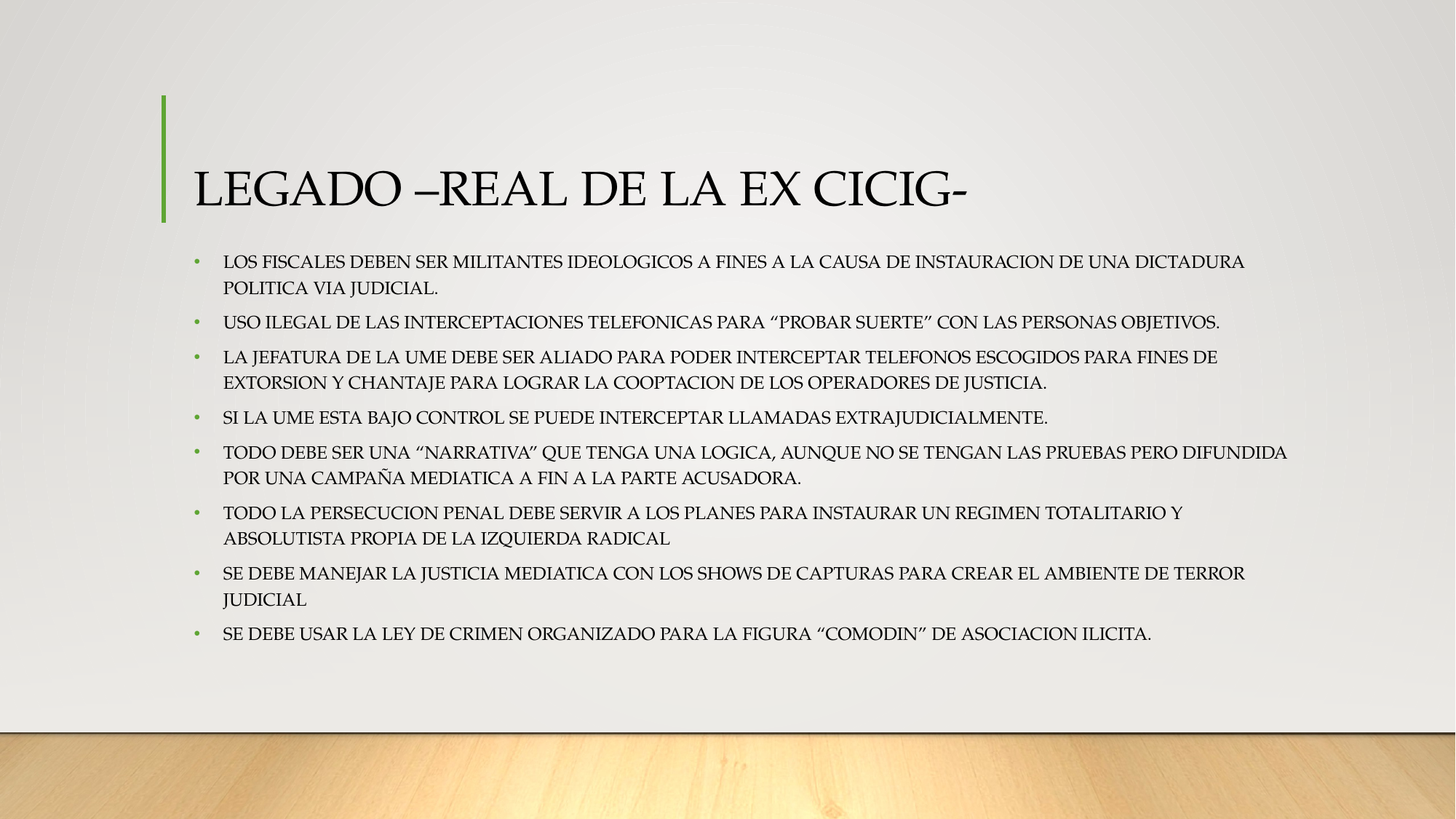

# LEGADO –REAL DE LA EX CICIG-
LOS FISCALES DEBEN SER MILITANTES IDEOLOGICOS A FINES A LA CAUSA DE INSTAURACION DE UNA DICTADURA  POLITICA VIA JUDICIAL.
USO ILEGAL DE LAS INTERCEPTACIONES TELEFONICAS PARA “PROBAR SUERTE” CON LAS PERSONAS OBJETIVOS.
LA JEFATURA DE LA UME DEBE SER ALIADO PARA PODER INTERCEPTAR TELEFONOS ESCOGIDOS PARA FINES DE EXTORSION Y CHANTAJE PARA LOGRAR LA COOPTACION DE LOS OPERADORES DE JUSTICIA.
SI LA UME ESTA BAJO CONTROL SE PUEDE INTERCEPTAR LLAMADAS EXTRAJUDICIALMENTE.
TODO DEBE SER UNA “NARRATIVA” QUE TENGA UNA LOGICA, AUNQUE NO SE TENGAN LAS PRUEBAS PERO DIFUNDIDA POR UNA CAMPAÑA MEDIATICA A FIN A LA PARTE ACUSADORA.
TODO LA PERSECUCION PENAL DEBE SERVIR A LOS PLANES PARA INSTAURAR UN REGIMEN TOTALITARIO Y ABSOLUTISTA PROPIA DE LA IZQUIERDA RADICAL
SE DEBE MANEJAR LA JUSTICIA MEDIATICA CON LOS SHOWS DE CAPTURAS PARA CREAR EL AMBIENTE DE TERROR JUDICIAL
SE DEBE USAR LA LEY DE CRIMEN ORGANIZADO PARA LA FIGURA “COMODIN” DE ASOCIACION ILICITA.